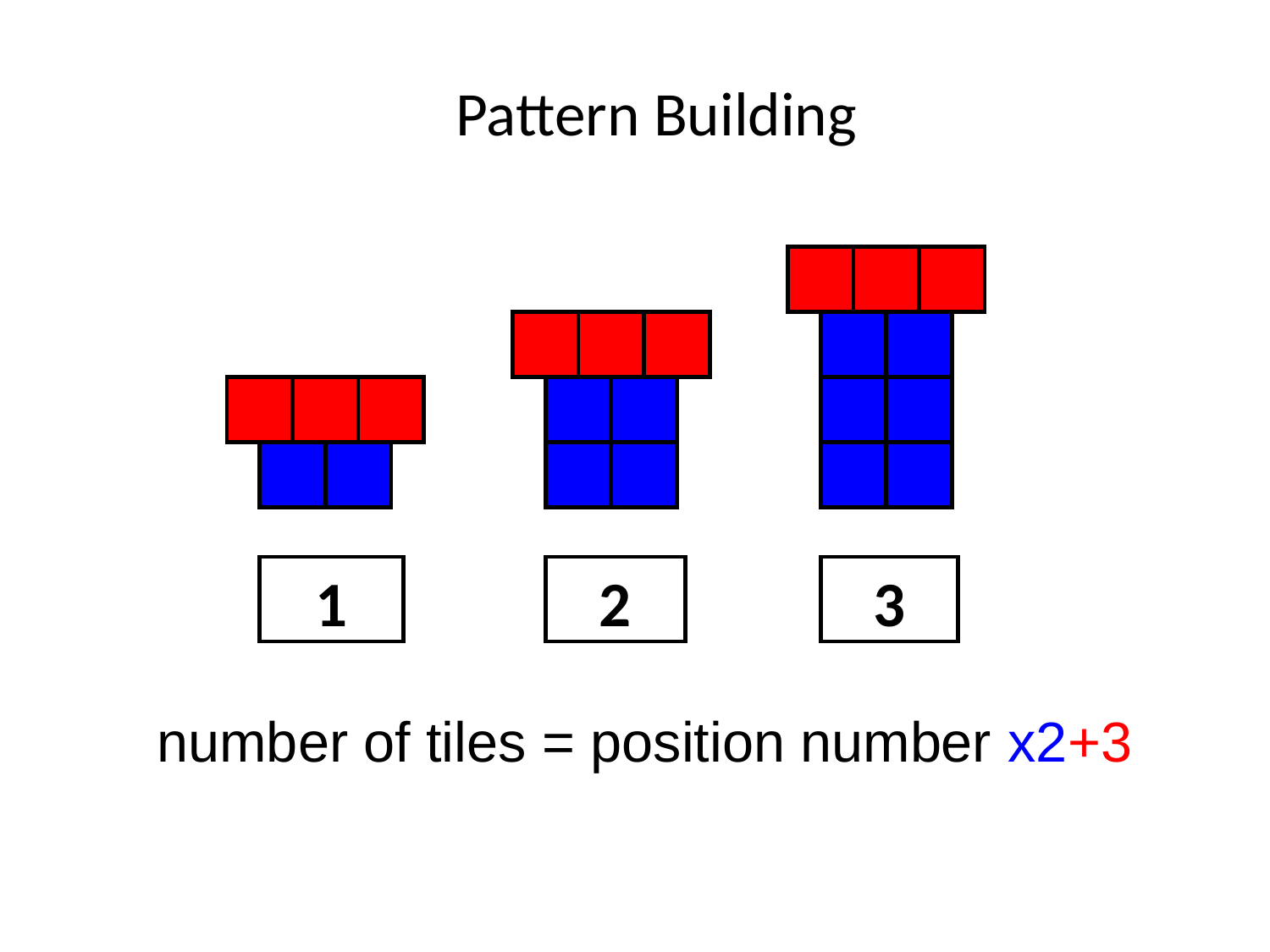

Pattern Building

1
2
3
number of tiles = position number x2+3